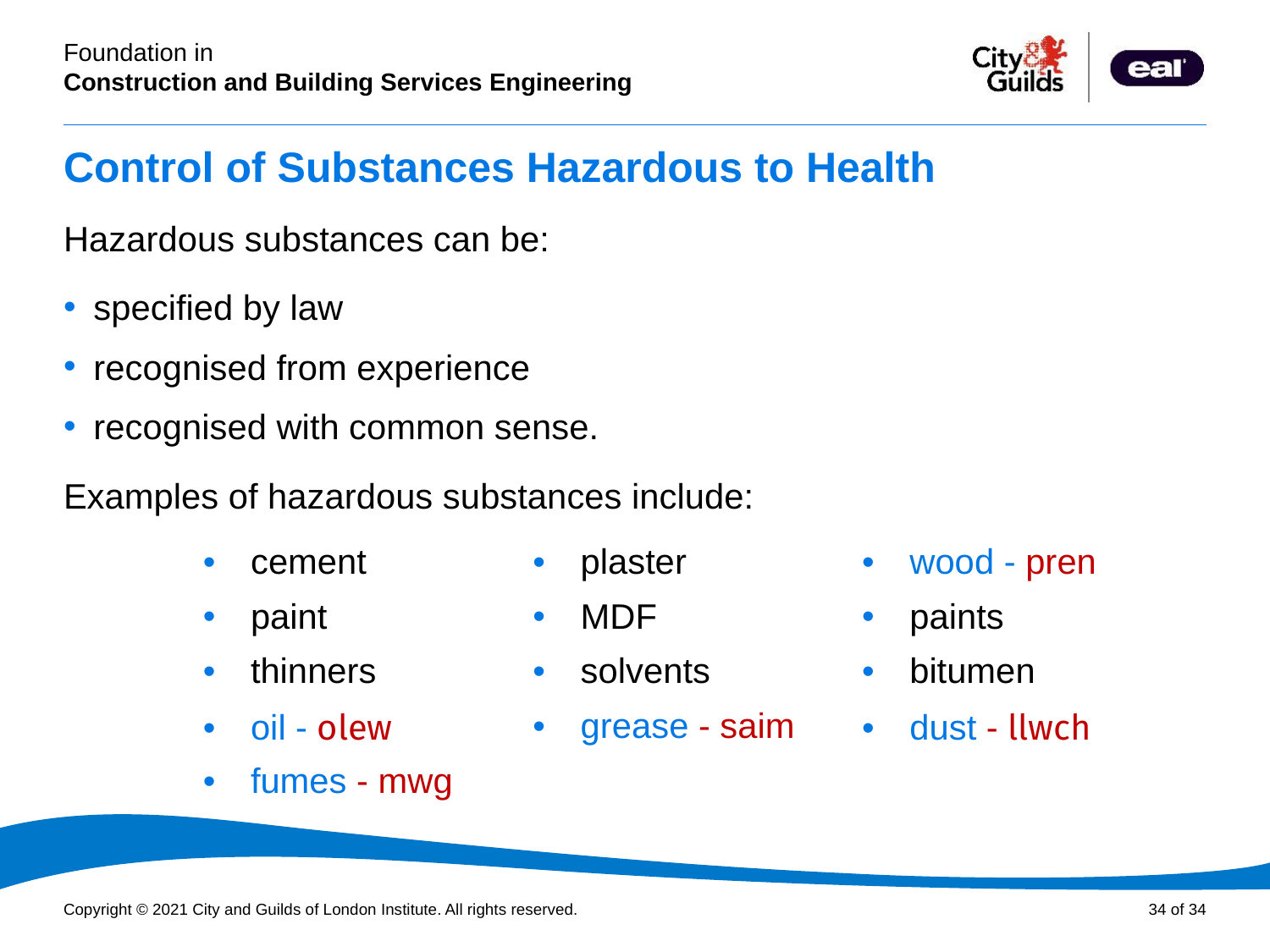

# Control of Substances Hazardous to Health
Hazardous substances can be:
specified by law
recognised from experience
recognised with common sense.
Examples of hazardous substances include:
| cement | plaster | wood - pren |
| --- | --- | --- |
| paint | MDF | paints |
| thinners | solvents | bitumen |
| oil - olew | grease - saim | dust - llwch |
| fumes - mwg |  |  |